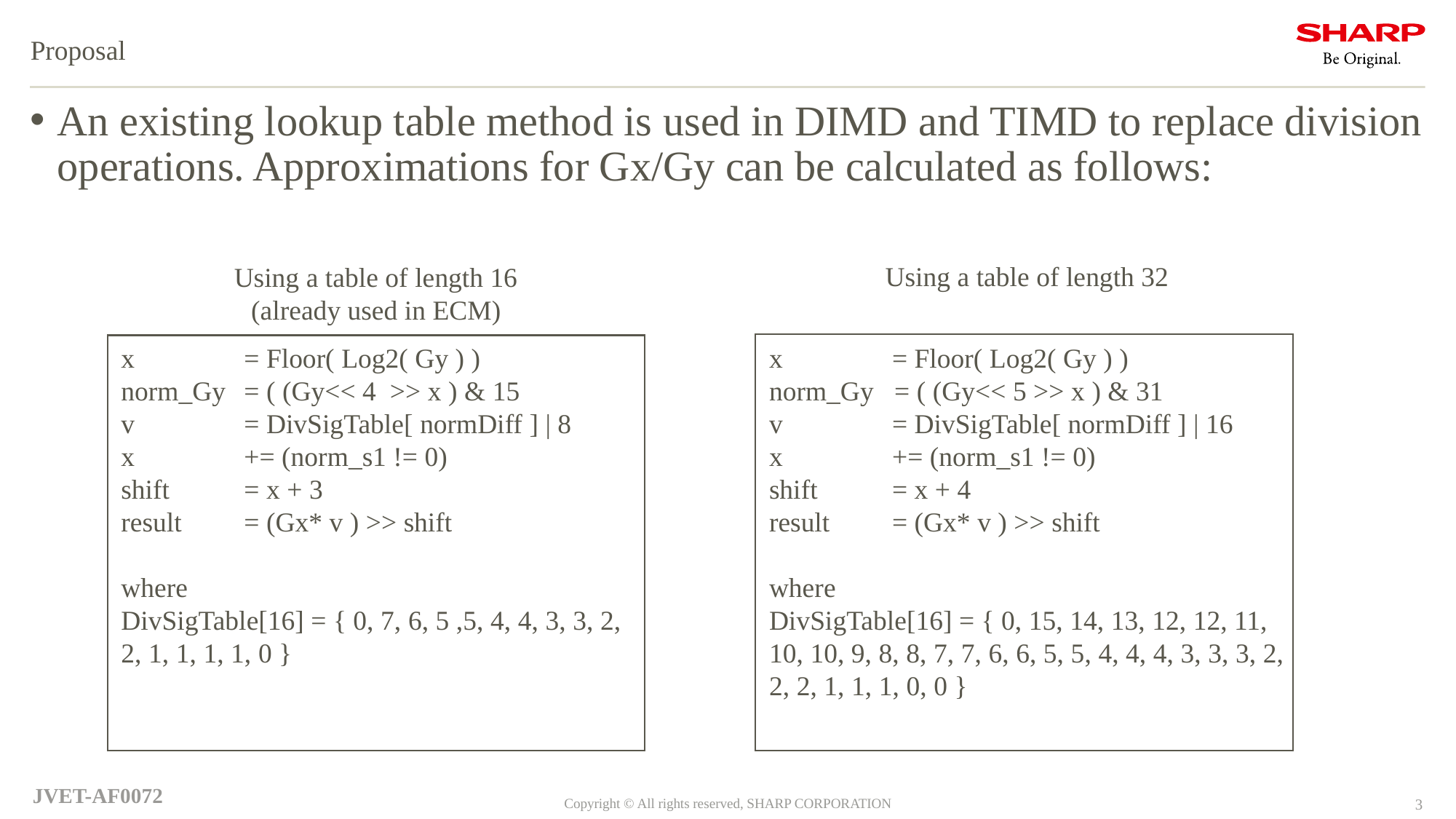

# Proposal
An existing lookup table method is used in DIMD and TIMD to replace division operations. Approximations for Gx/Gy can be calculated as follows:
Using a table of length 32
Using a table of length 16
(already used in ECM)

x       	  = Floor( Log2( Gy ) )
norm_Gy	  = ( (Gy<< 4  >> x ) & 15
v       	  = DivSigTable[ normDiff ] | 8
x 	  += (norm_s1 != 0)
shift 	  = x + 3
result 	  = (Gx* v ) >> shift

where
DivSigTable[16] = { 0, 7, 6, 5 ,5, 4, 4, 3, 3, 2, 2, 1, 1, 1, 1, 0 }
x 	  = Floor( Log2( Gy ) )
norm_Gy   = ( (Gy<< 5 >> x ) & 31
v 	  = DivSigTable[ normDiff ] | 16
x 	  += (norm_s1 != 0)
shift 	  = x + 4
result 	  = (Gx* v ) >> shift

where
DivSigTable[16] = { 0, 15, 14, 13, 12, 12, 11, 10, 10, 9, 8, 8, 7, 7, 6, 6, 5, 5, 4, 4, 4, 3, 3, 3, 2, 2, 2, 1, 1, 1, 0, 0 }
JVET-AF0072
Copyright © All rights reserved, SHARP CORPORATION
3